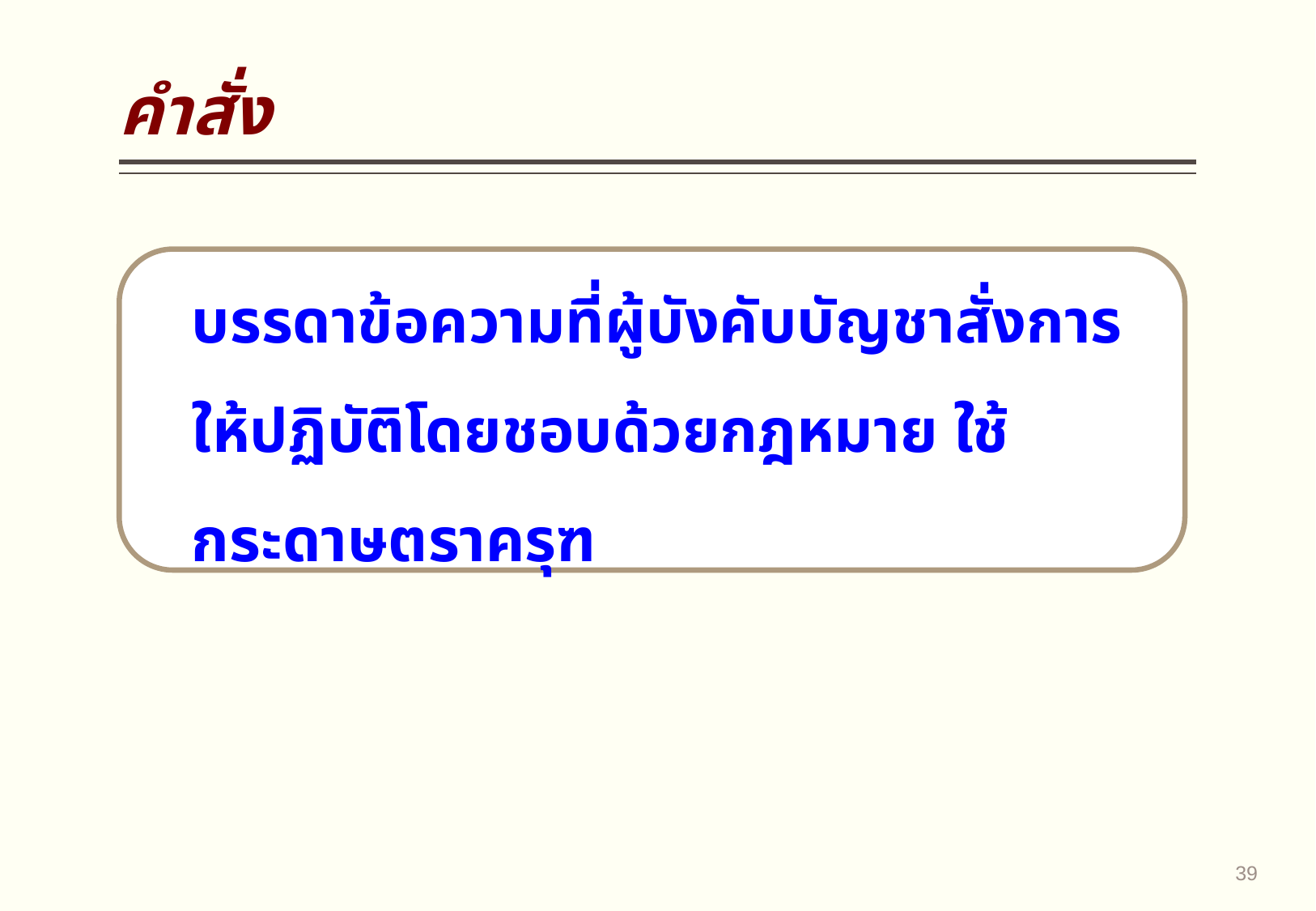

# คำสั่ง
บรรดาข้อความที่ผู้บังคับบัญชาสั่งการให้ปฏิบัติโดยชอบด้วยกฎหมาย ใช้กระดาษตราครุฑ
39